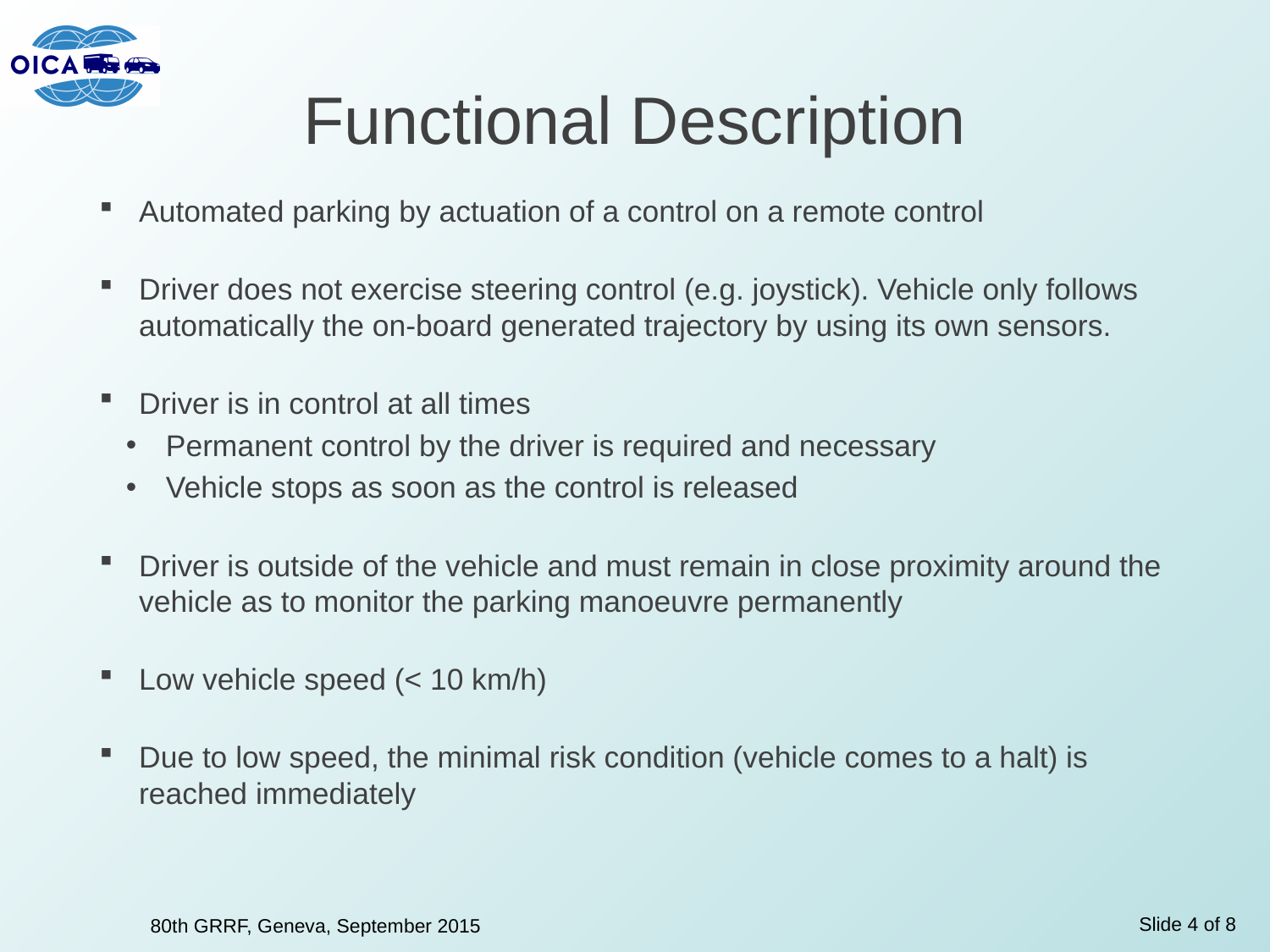

# Functional Description
Automated parking by actuation of a control on a remote control
Driver does not exercise steering control (e.g. joystick). Vehicle only follows automatically the on-board generated trajectory by using its own sensors.
Driver is in control at all times
Permanent control by the driver is required and necessary
Vehicle stops as soon as the control is released
Driver is outside of the vehicle and must remain in close proximity around the vehicle as to monitor the parking manoeuvre permanently
Low vehicle speed (< 10 km/h)
Due to low speed, the minimal risk condition (vehicle comes to a halt) is reached immediately

Slide 4 of 8
80th GRRF, Geneva, September 2015